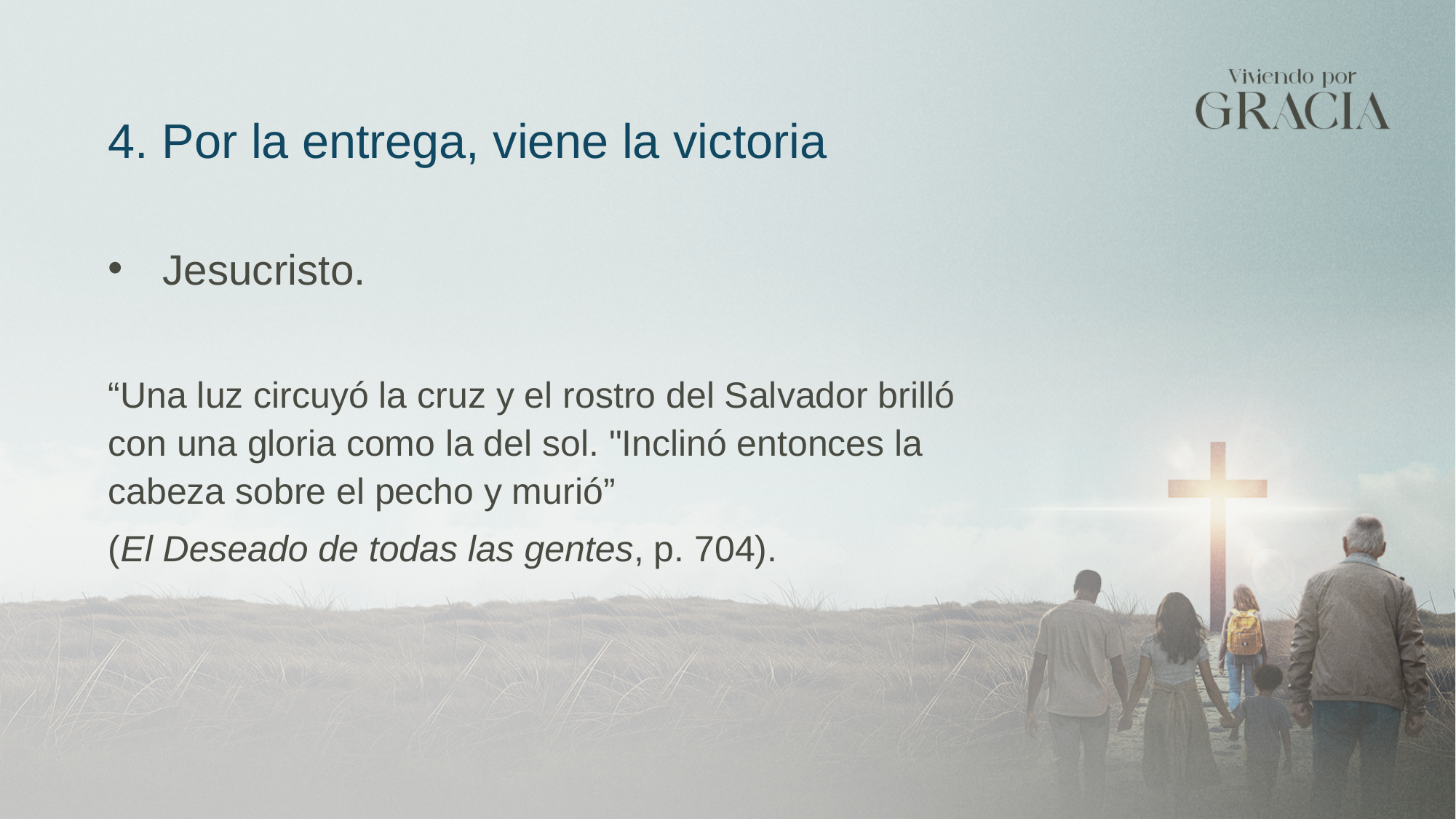

4. Por la entrega, viene la victoria
Jesucristo.

“Una luz circuyó la cruz y el rostro del Salvador brilló con una gloria como la del sol. "Inclinó entonces la cabeza sobre el pecho y murió”
(El Deseado de todas las gentes, p. 704).